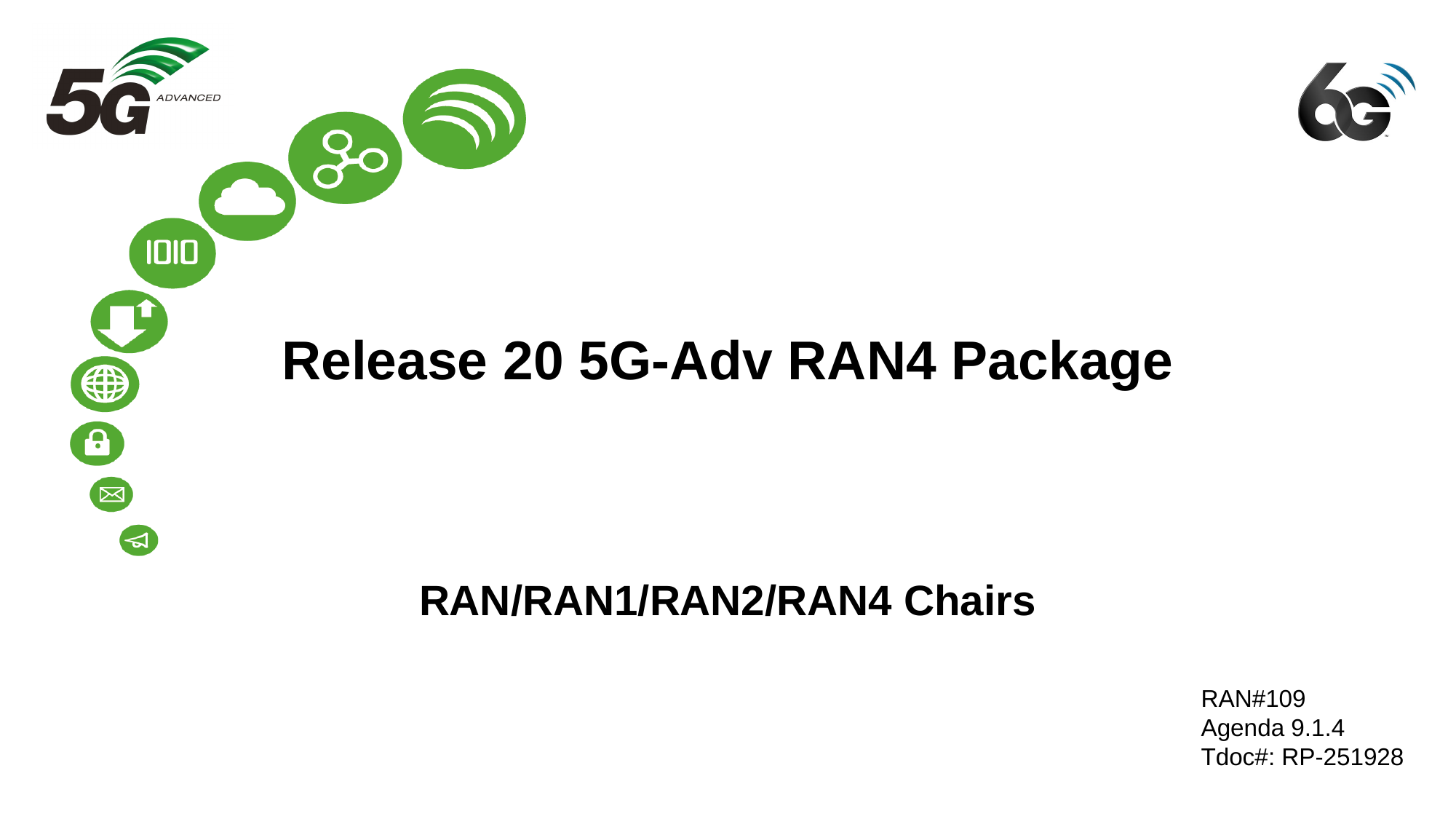

# Release 20 5G-Adv RAN4 Package
RAN/RAN1/RAN2/RAN4 Chairs
RAN#109
Agenda 9.1.4
Tdoc#: RP-251928